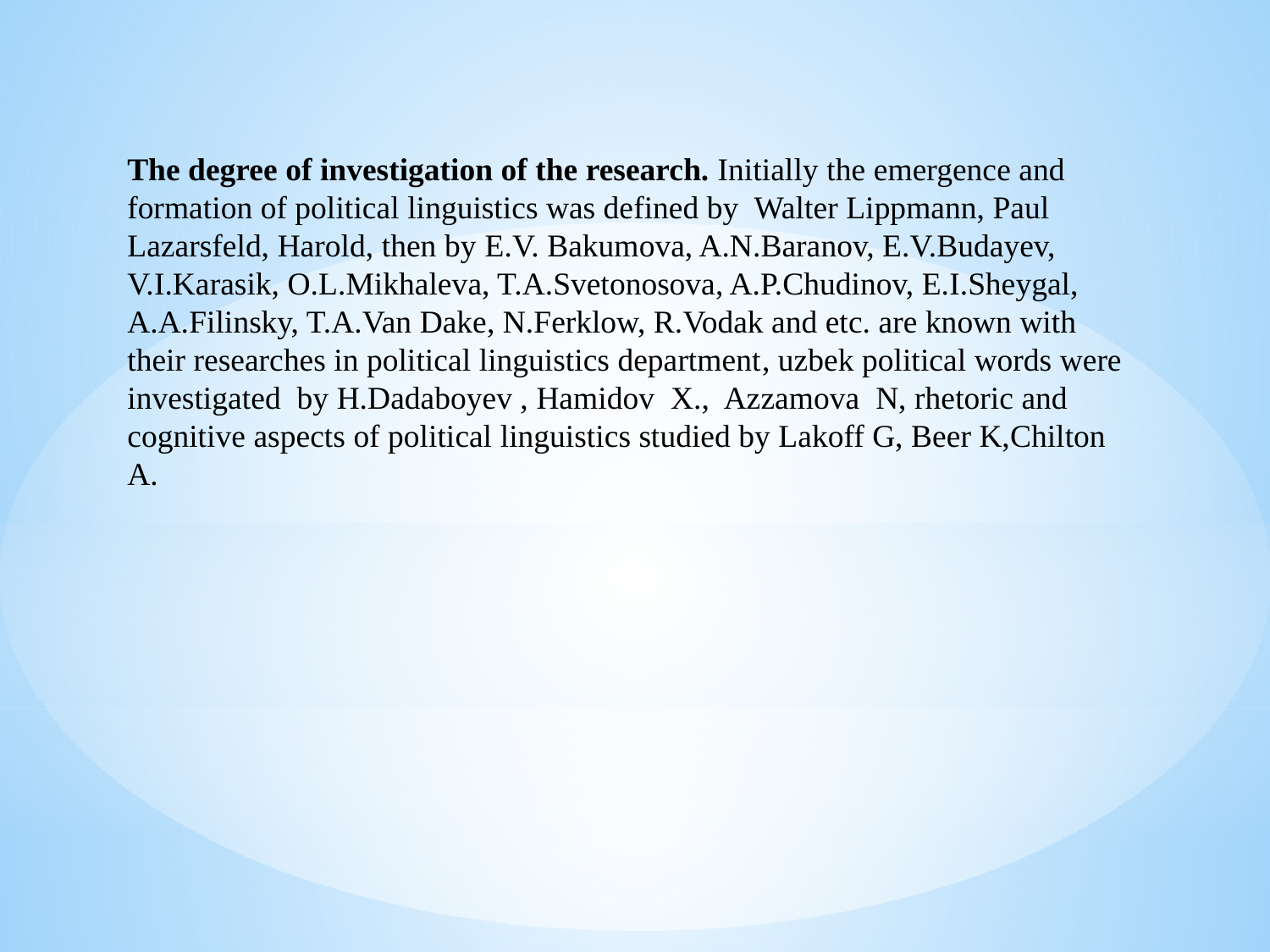

The degree of investigation of the research. Initially the emergence and formation of political linguistics was defined by  Walter Lippmann, Paul Lazarsfeld, Harold, then by E.V. Bakumova, A.N.Baranov, E.V.Budayev, V.I.Karasik, O.L.Mikhaleva, T.A.Svetonosova, A.P.Chudinov, E.I.Sheygal, A.A.Filinsky, T.A.Van Dake, N.Ferklow, R.Vodak and etc. are known with their researches in political linguistics department, uzbek political words were investigated  by H.Dadaboyev , Hamidov  X.,  Azzamova  N, rhetoric and cognitive aspects of political linguistics studied by Lakoff G, Beer K,Chilton A.